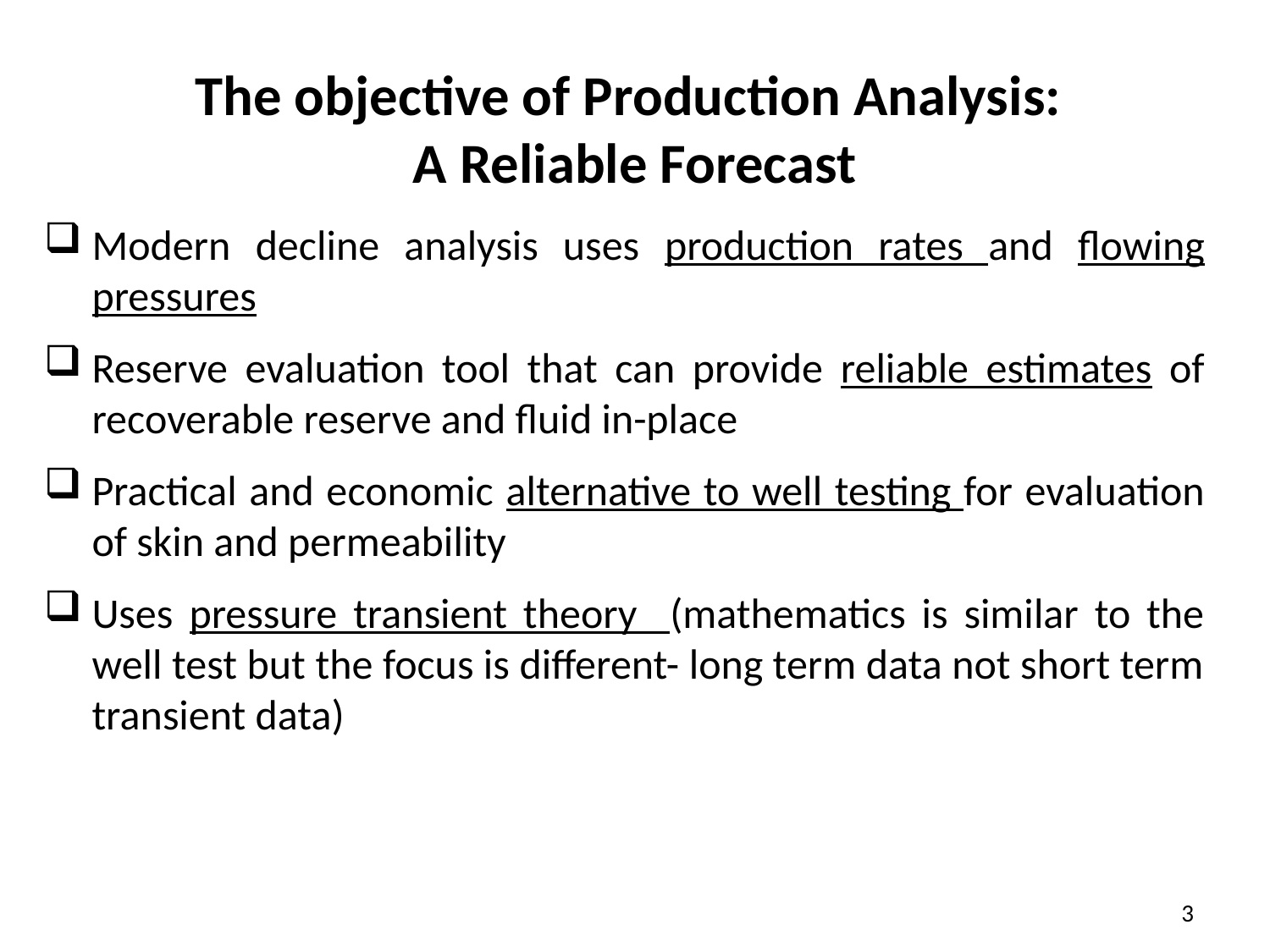

The objective of Production Analysis:
A Reliable Forecast
Modern decline analysis uses production rates and flowing pressures
Reserve evaluation tool that can provide reliable estimates of recoverable reserve and fluid in-place
Practical and economic alternative to well testing for evaluation of skin and permeability
Uses pressure transient theory  (mathematics is similar to the well test but the focus is different- long term data not short term transient data)
3